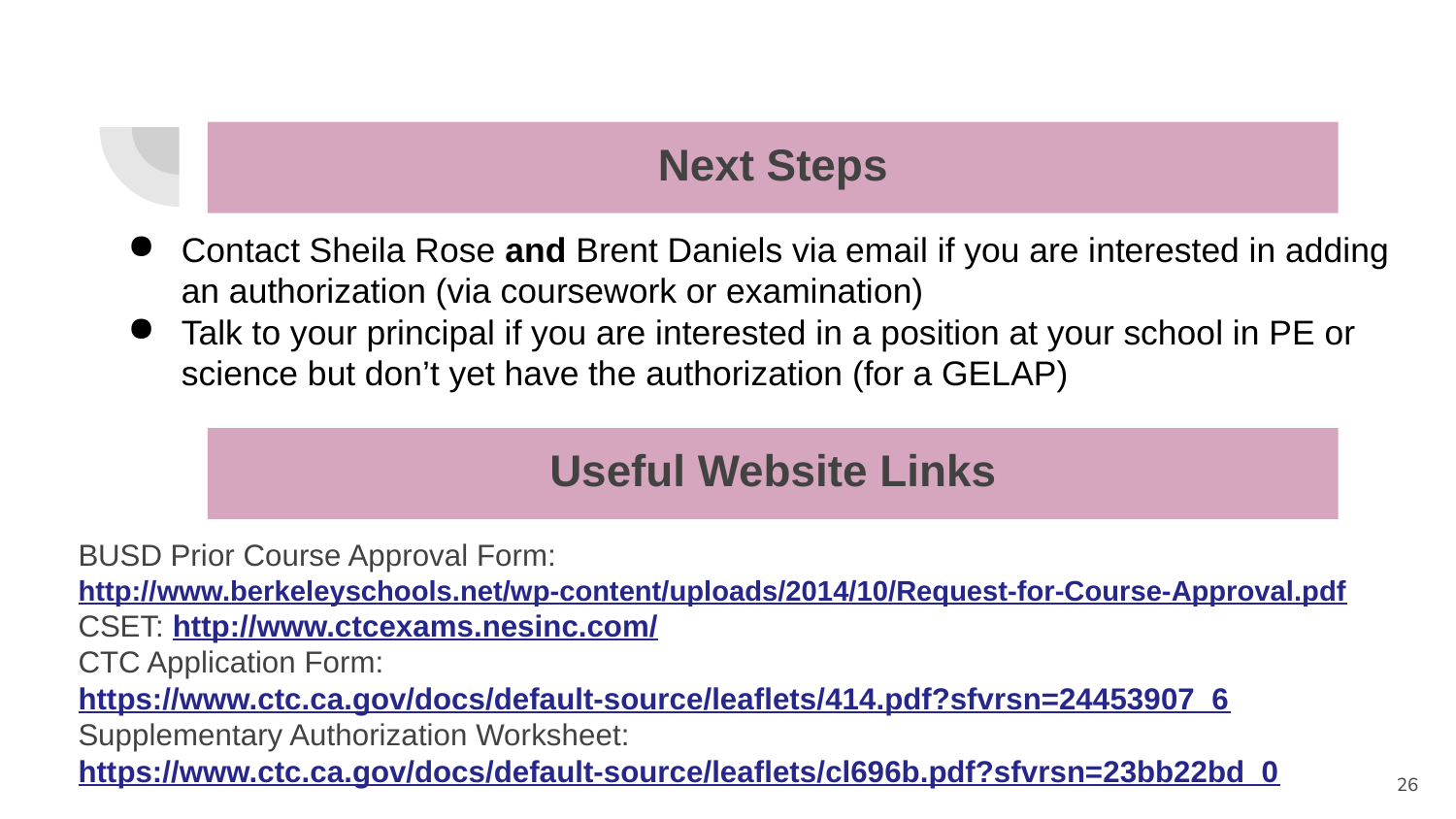

# Next Steps

Contact Sheila Rose and Brent Daniels via email if you are interested in adding an authorization (via coursework or examination)
Talk to your principal if you are interested in a position at your school in PE or science but don’t yet have the authorization (for a GELAP)
Useful Website Links

BUSD Prior Course Approval Form:
http://www.berkeleyschools.net/wp-content/uploads/2014/10/Request-for-Course-Approval.pdf
CSET: http://www.ctcexams.nesinc.com/
CTC Application Form: https://www.ctc.ca.gov/docs/default-source/leaflets/414.pdf?sfvrsn=24453907_6
Supplementary Authorization Worksheet:
https://www.ctc.ca.gov/docs/default-source/leaflets/cl696b.pdf?sfvrsn=23bb22bd_0
26